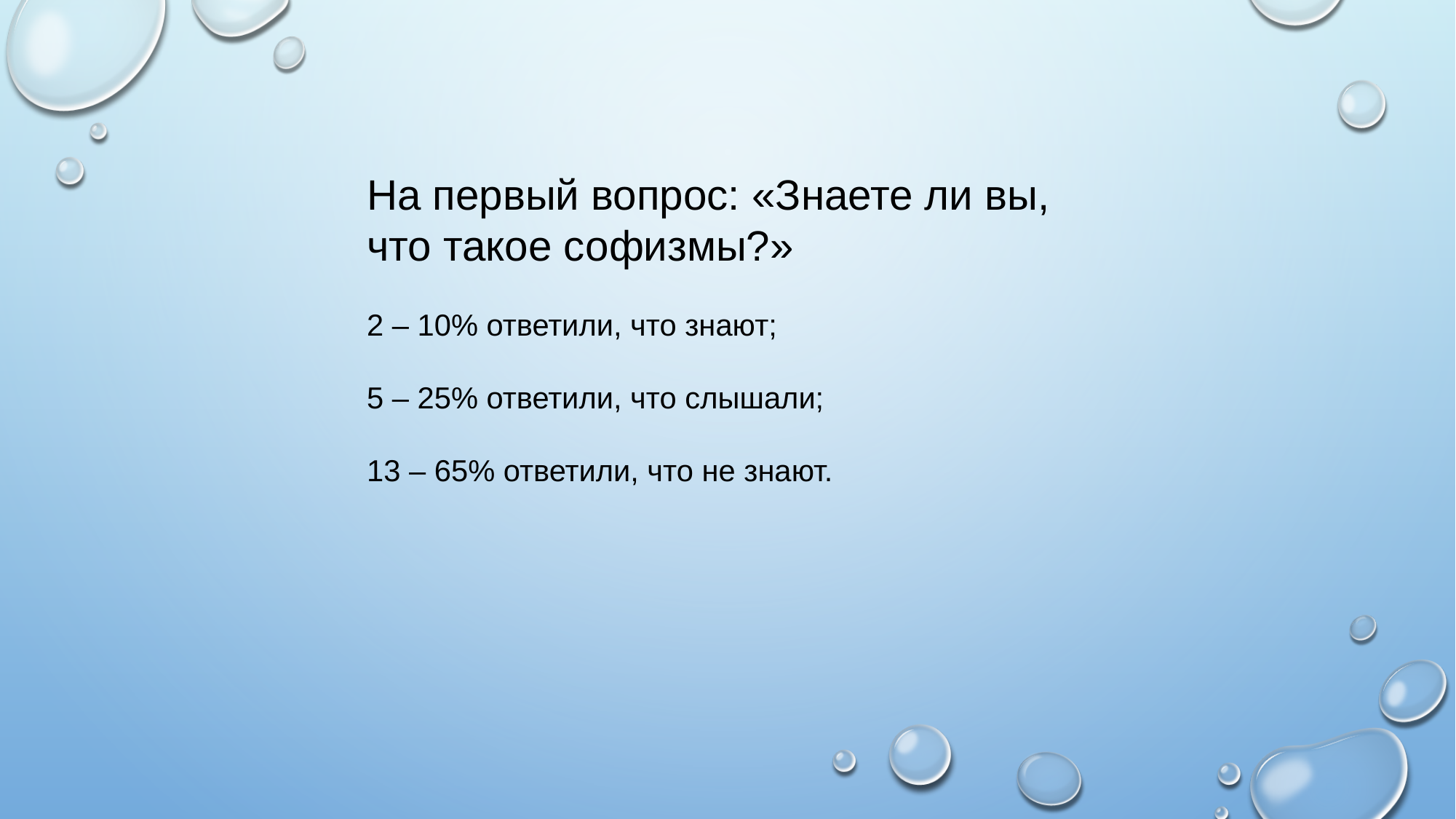

На первый вопрос: «Знаете ли вы, что такое софизмы?»

2 – 10% ответили, что знают;

5 – 25% ответили, что слышали;

13 – 65% ответили, что не знают.